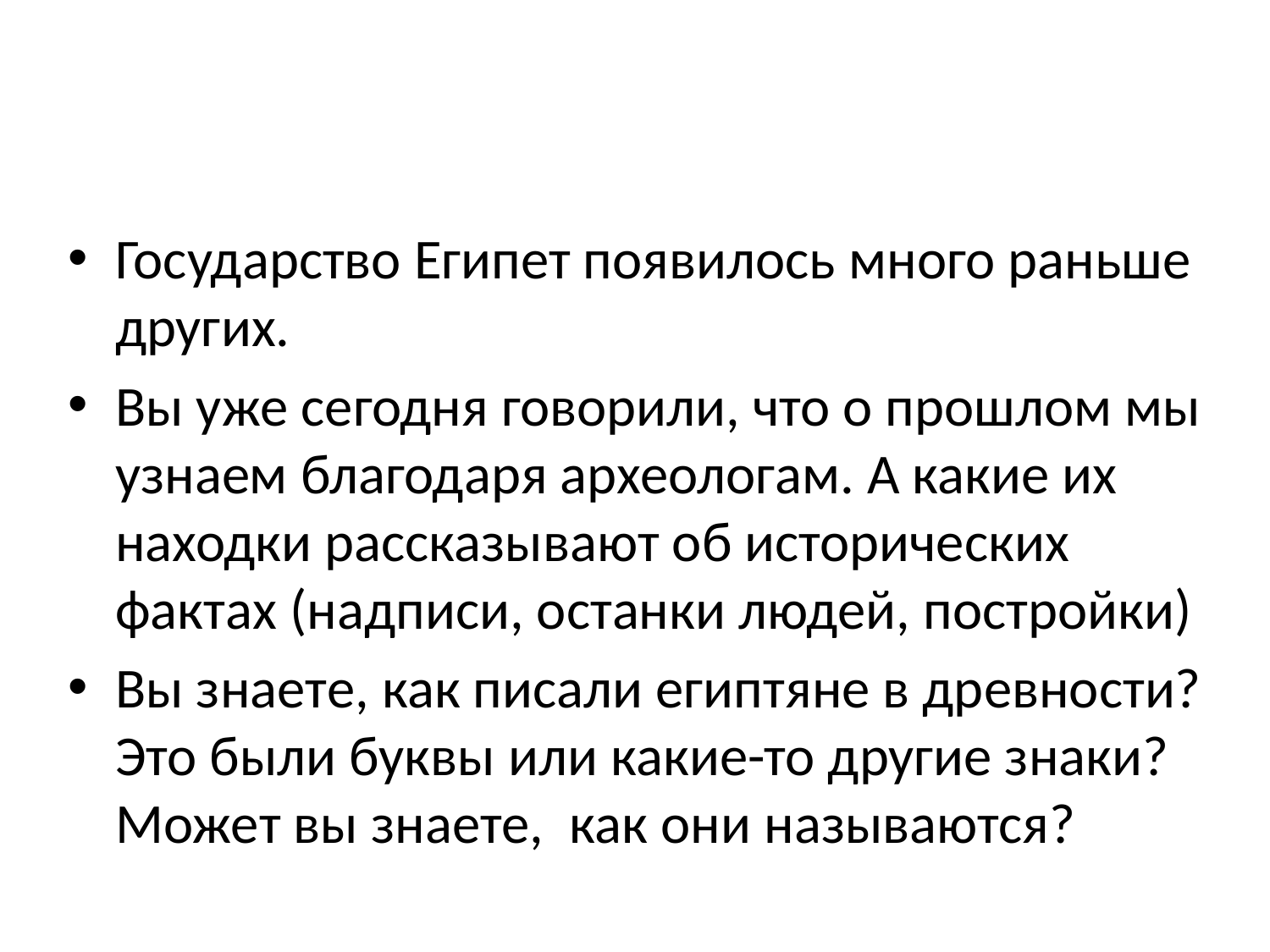

#
Государство Египет появилось много раньше других.
Вы уже сегодня говорили, что о прошлом мы узнаем благодаря археологам. А какие их находки рассказывают об исторических фактах (надписи, останки людей, постройки)
Вы знаете, как писали египтяне в древности? Это были буквы или какие-то другие знаки? Может вы знаете,  как они называются?